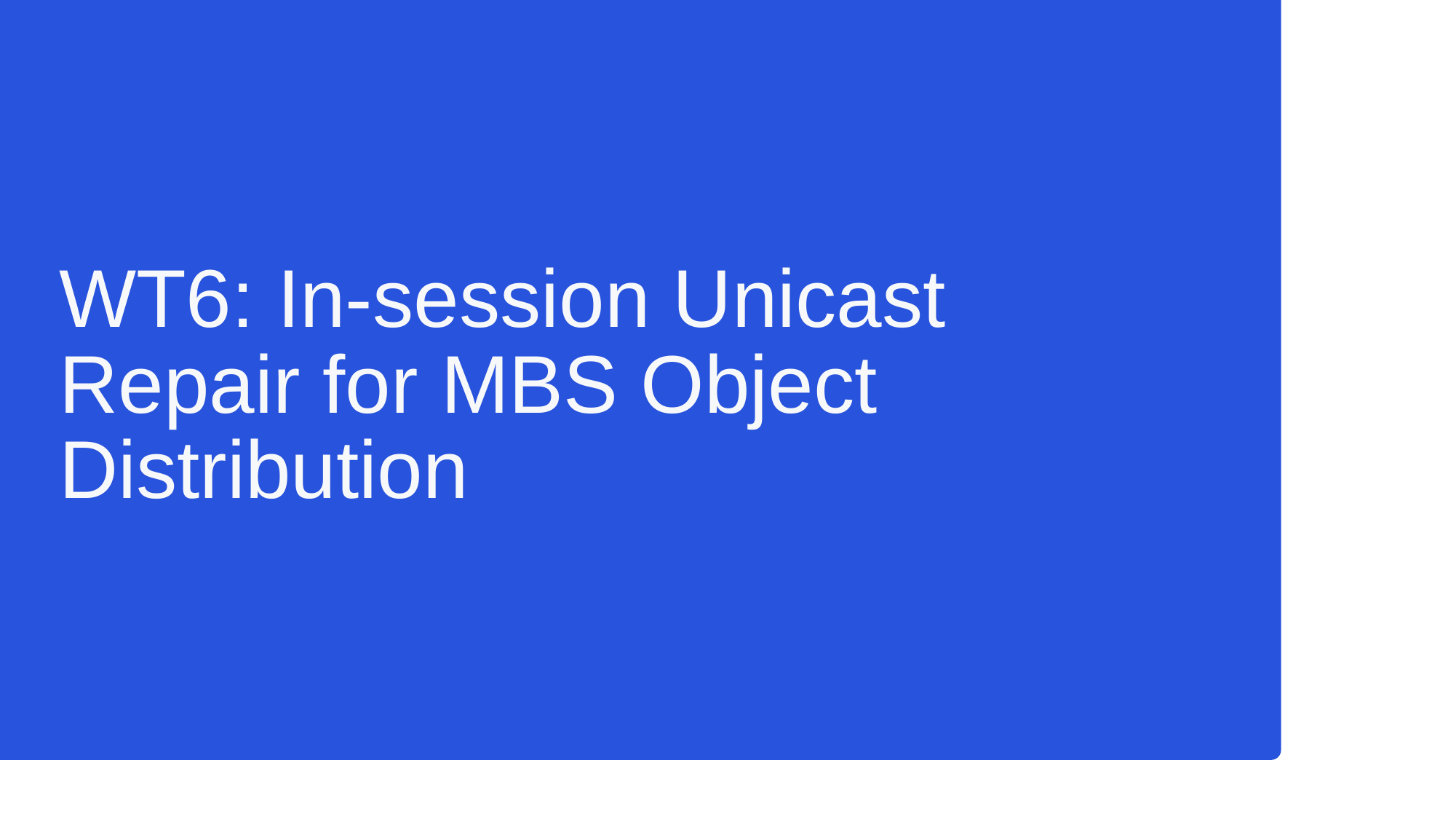

# WT6: In-session Unicast Repair for MBS Object Distribution